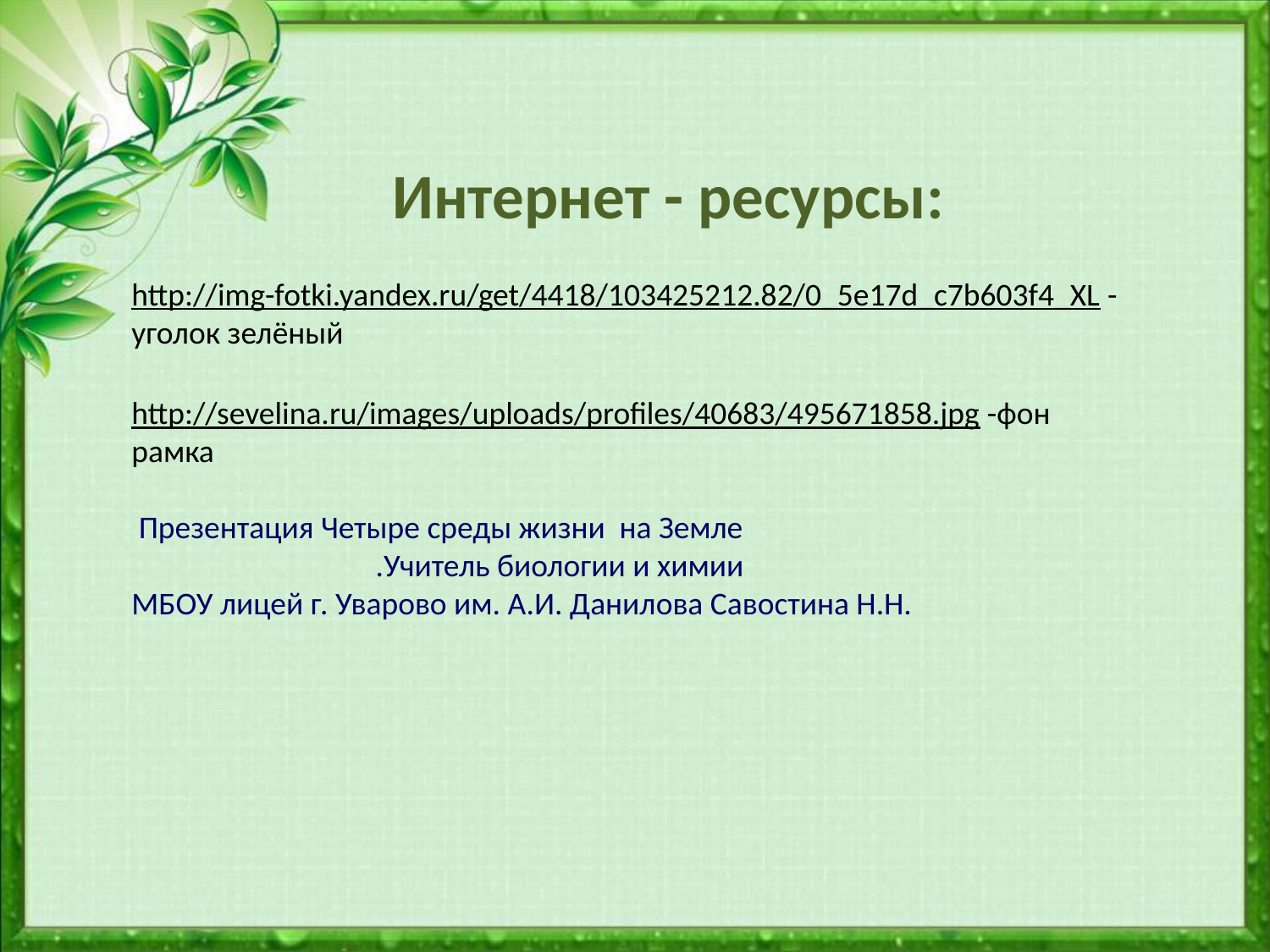

Интернет - ресурсы:
http://img-fotki.yandex.ru/get/4418/103425212.82/0_5e17d_c7b603f4_XL -уголок зелёный
http://sevelina.ru/images/uploads/profiles/40683/495671858.jpg -фон рамка

 Презентация Четыре среды жизни  на Земле                                                                                         .Учитель биологии и химии
МБОУ лицей г. Уварово им. А.И. Данилова Савостина Н.Н.